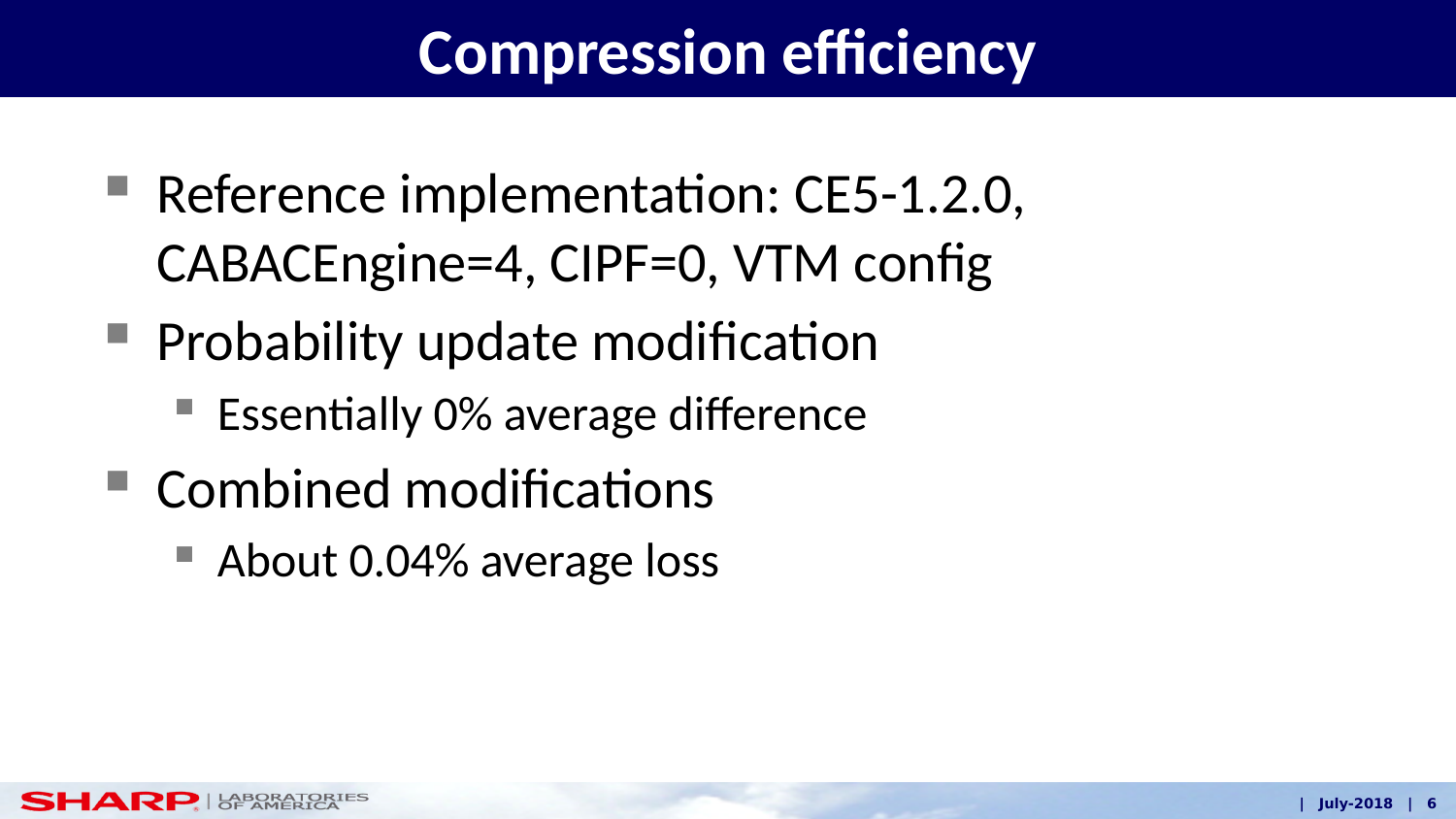

# Compression efficiency
Reference implementation: CE5-1.2.0, CABACEngine=4, CIPF=0, VTM config
Probability update modification
Essentially 0% average difference
Combined modifications
About 0.04% average loss